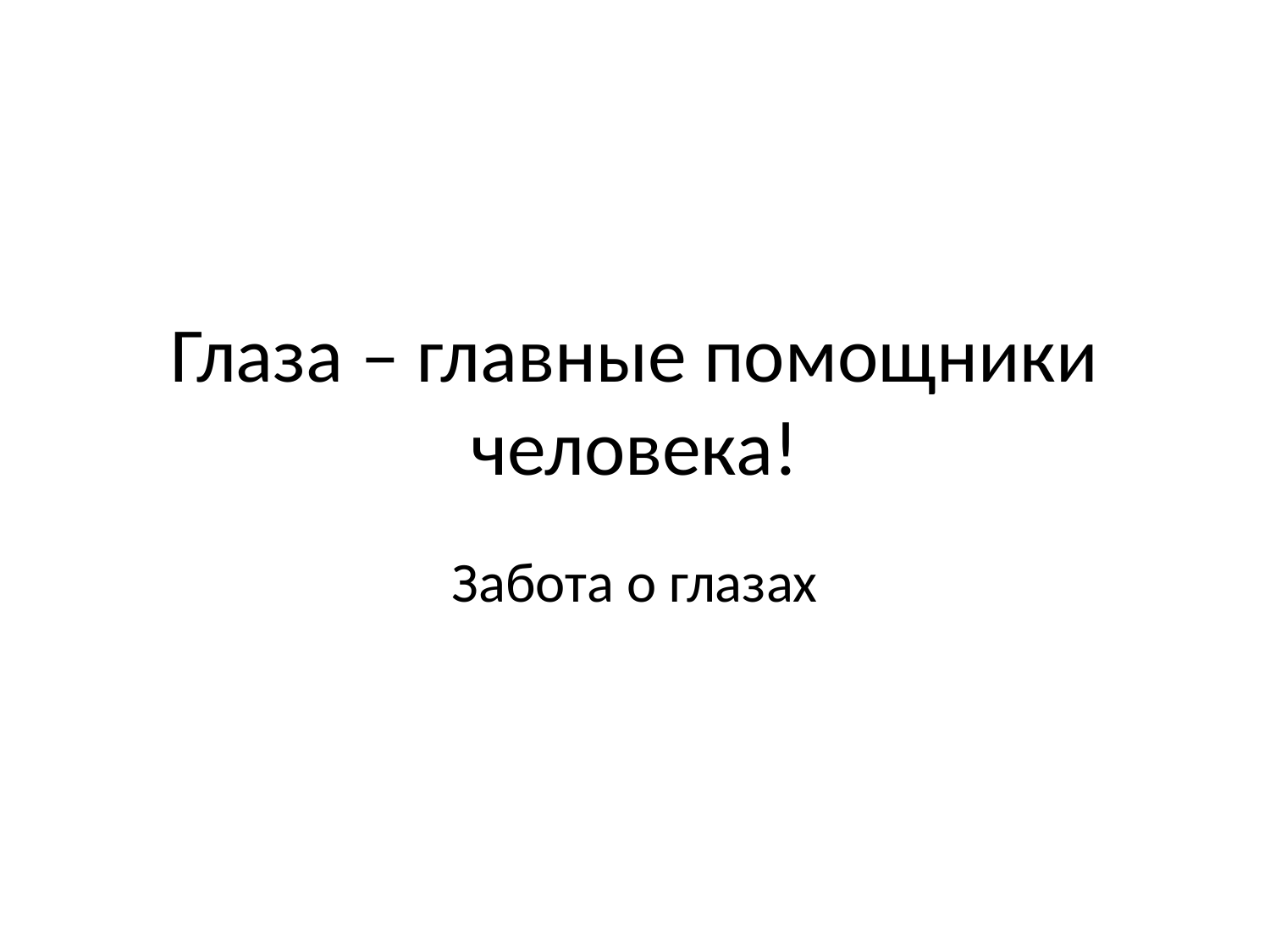

# Глаза – главные помощники человека!
Забота о глазах